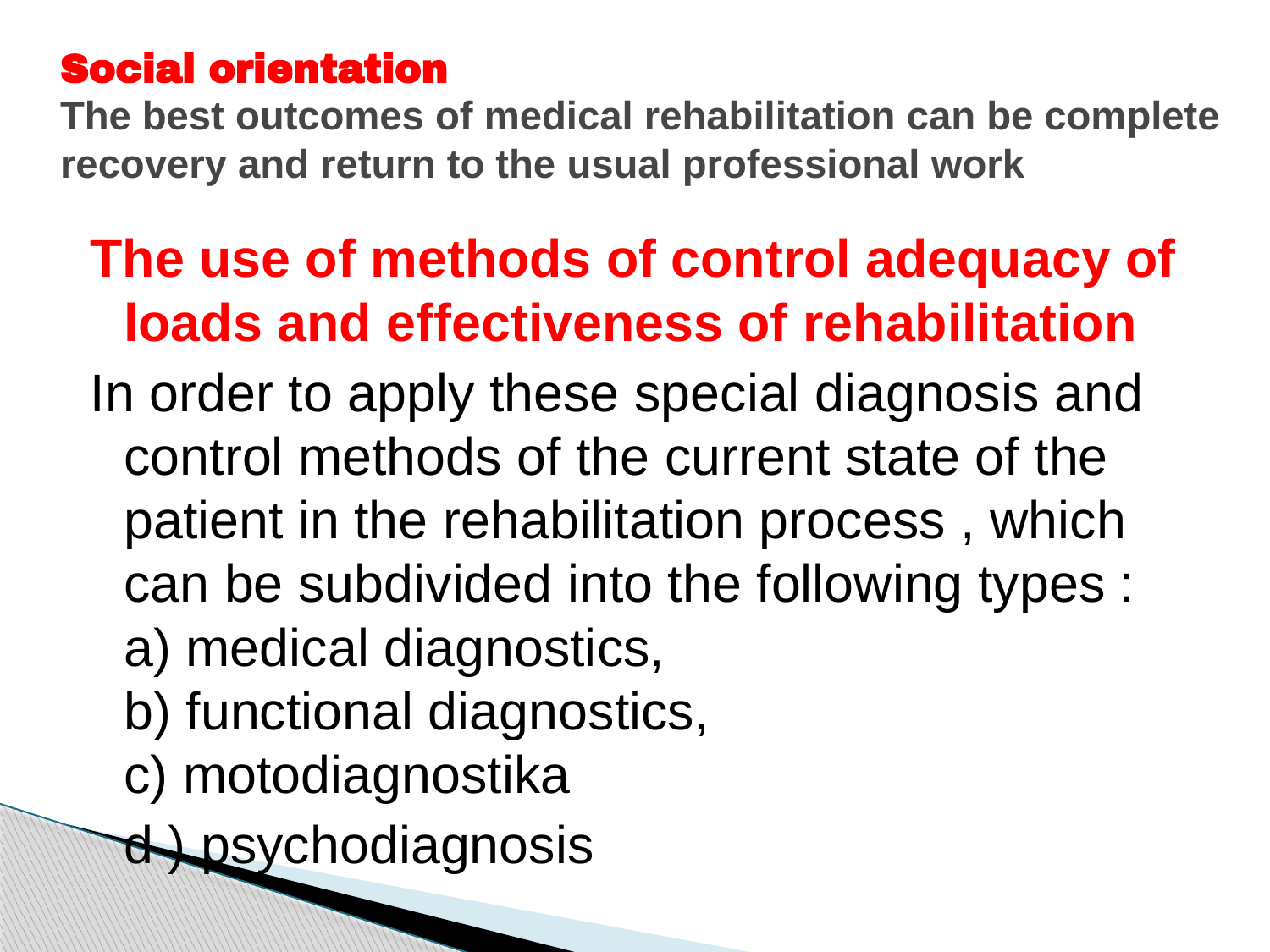

# Social orientation The best outcomes of medical rehabilitation can be complete recovery and return to the usual professional work
The use of methods of control adequacy of loads and effectiveness of rehabilitation
In order to apply these special diagnosis and control methods of the current state of the patient in the rehabilitation process , which can be subdivided into the following types :
a) medical diagnostics,
b) functional diagnostics,
c) motodiagnostika
	d ) psychodiagnosis